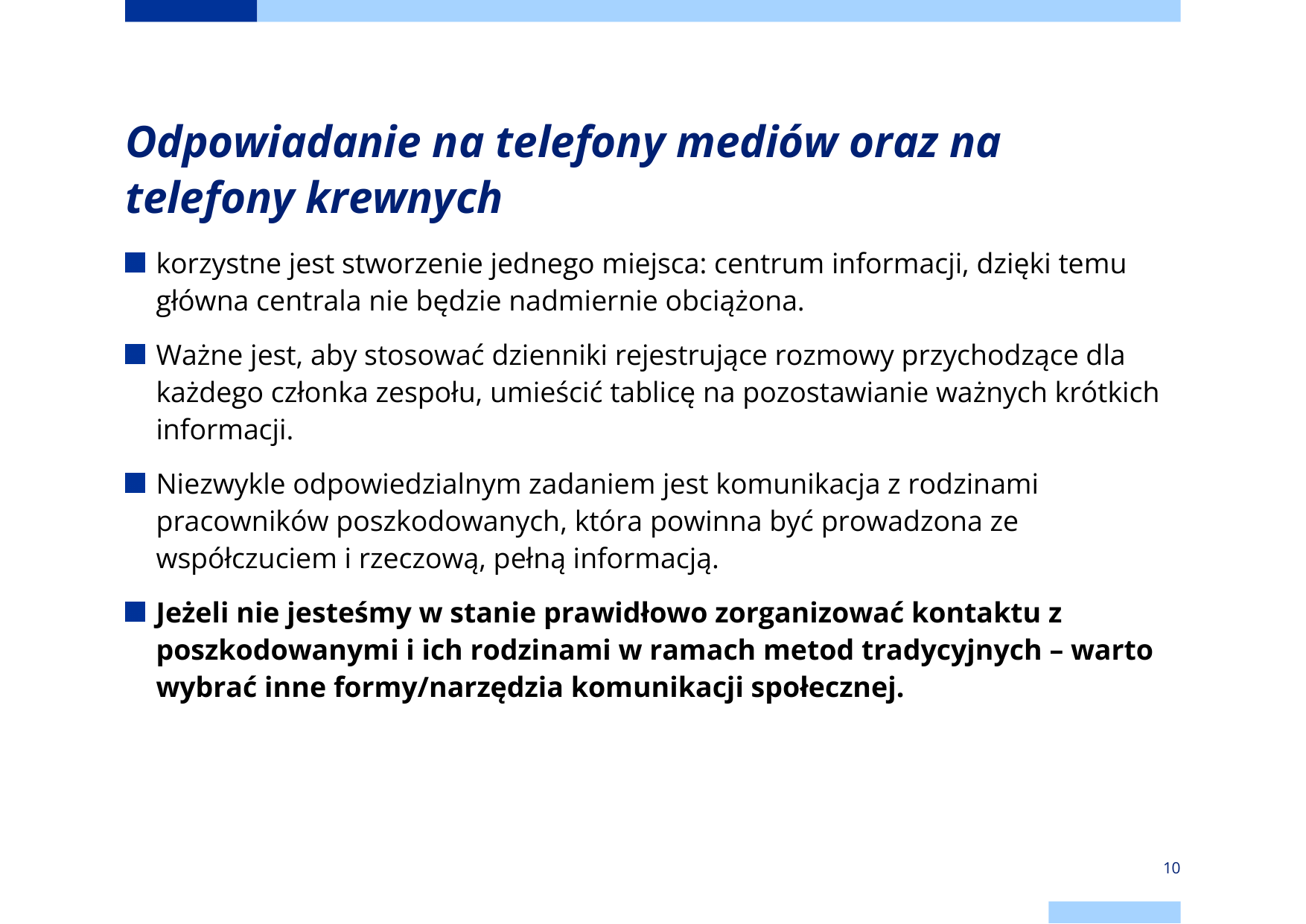

# Odpowiadanie na telefony mediów oraz na telefony krewnych
korzystne jest stworzenie jednego miejsca: centrum informacji, dzięki temu główna centrala nie będzie nadmiernie obciążona.
Ważne jest, aby stosować dzienniki rejestrujące rozmowy przychodzące dla każdego członka zespołu, umieścić tablicę na pozostawianie ważnych krótkich informacji.
Niezwykle odpowiedzialnym zadaniem jest komunikacja z rodzinami pracowników poszkodowanych, która powinna być prowadzona ze współczuciem i rzeczową, pełną informacją.
Jeżeli nie jesteśmy w stanie prawidłowo zorganizować kontaktu z poszkodowanymi i ich rodzinami w ramach metod tradycyjnych – warto wybrać inne formy/narzędzia komunikacji społecznej.

10